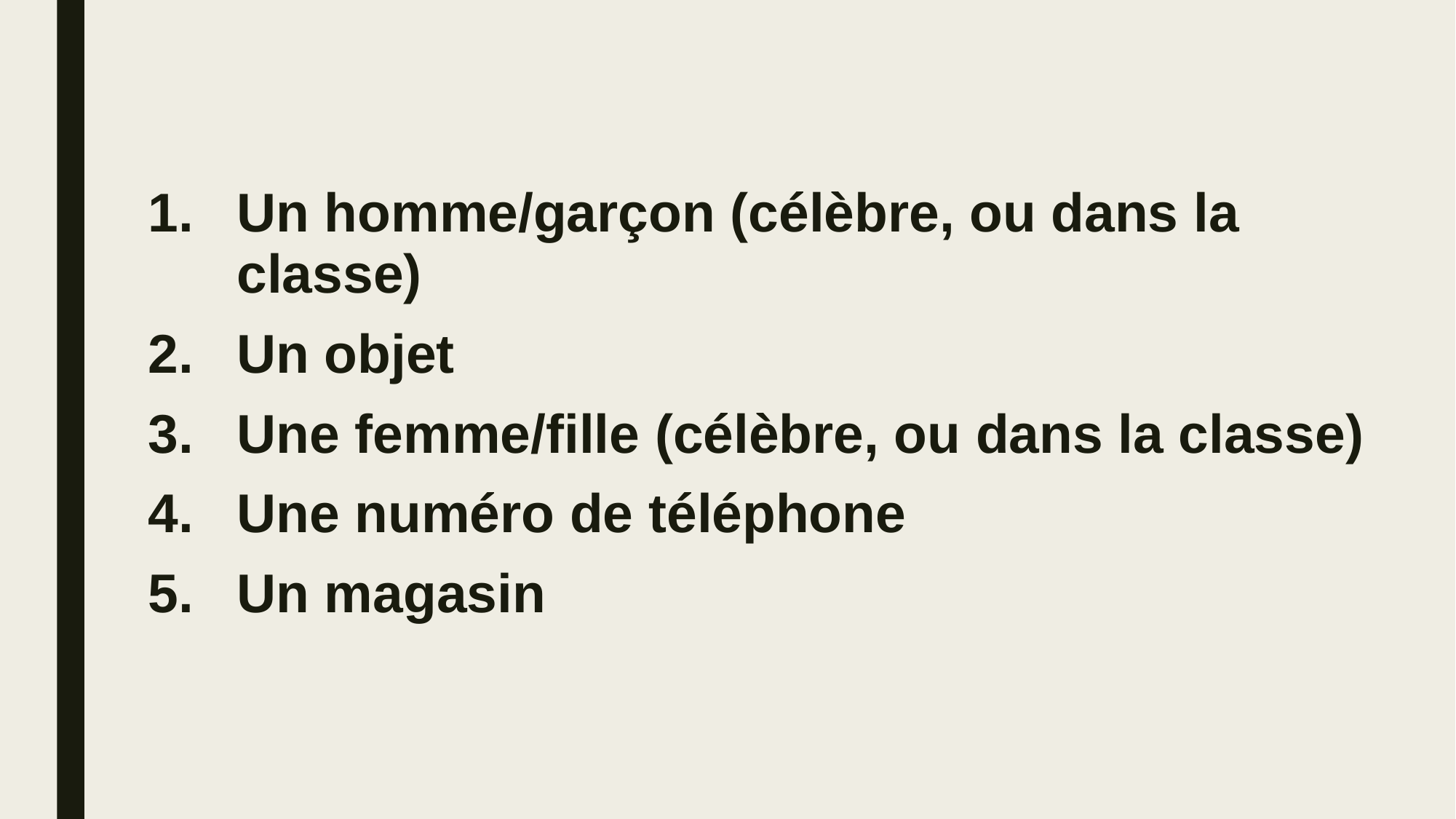

Un homme/garçon (célèbre, ou dans la classe)
Un objet
Une femme/fille (célèbre, ou dans la classe)
Une numéro de téléphone
Un magasin